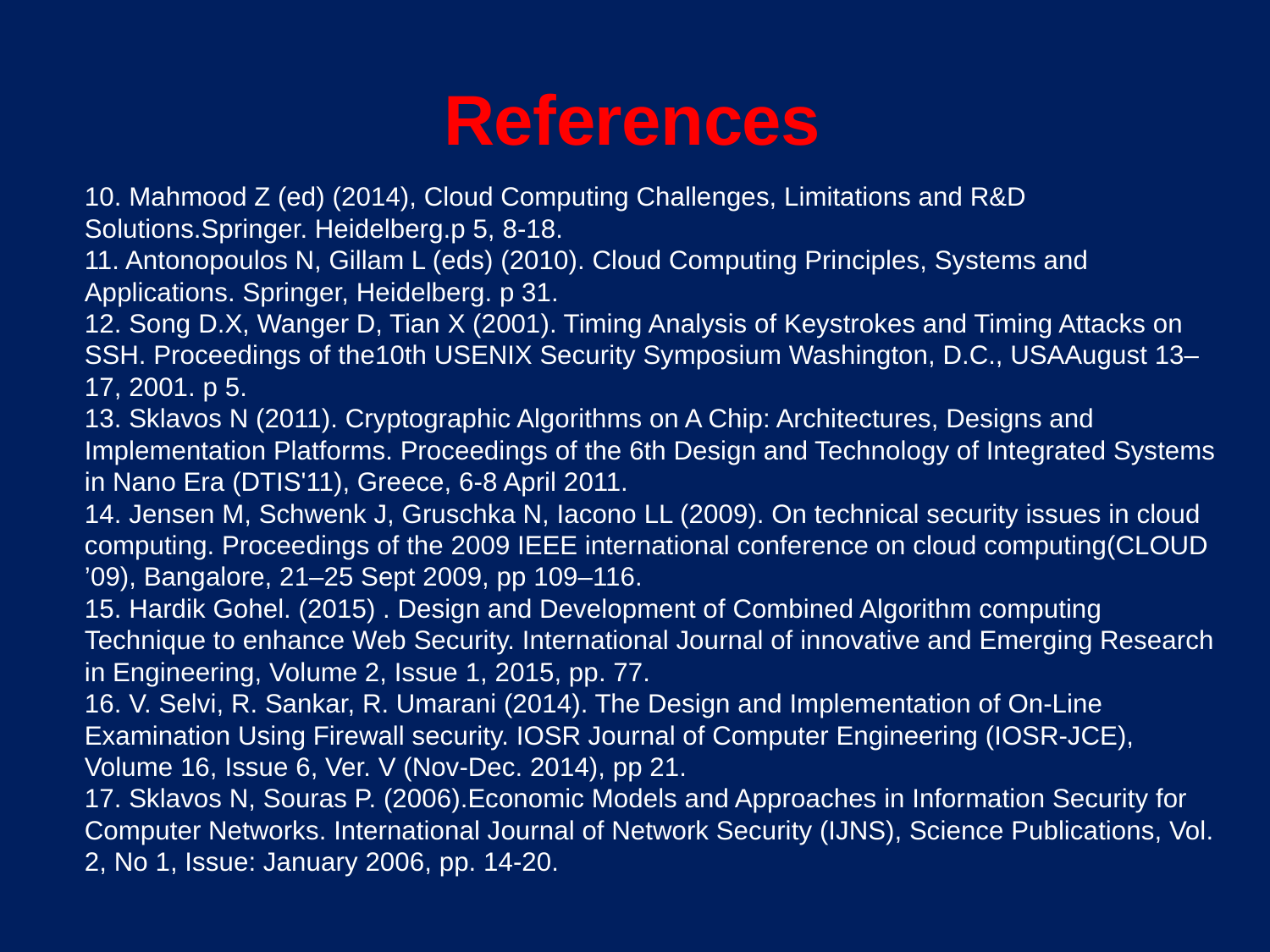

References
10. Mahmood Z (ed) (2014), Cloud Computing Challenges, Limitations and R&D Solutions.Springer. Heidelberg.p 5, 8-18.
11. Antonopoulos N, Gillam L (eds) (2010). Cloud Computing Principles, Systems and Applications. Springer, Heidelberg. p 31.
12. Song D.X, Wanger D, Tian X (2001). Timing Analysis of Keystrokes and Timing Attacks on SSH. Proceedings of the10th USENIX Security Symposium Washington, D.C., USAAugust 13–17, 2001. p 5.
13. Sklavos N (2011). Cryptographic Algorithms on A Chip: Architectures, Designs and Implementation Platforms. Proceedings of the 6th Design and Technology of Integrated Systems in Nano Era (DTIS'11), Greece, 6-8 April 2011.
14. Jensen M, Schwenk J, Gruschka N, Iacono LL (2009). On technical security issues in cloud computing. Proceedings of the 2009 IEEE international conference on cloud computing(CLOUD ’09), Bangalore, 21–25 Sept 2009, pp 109–116.
15. Hardik Gohel. (2015) . Design and Development of Combined Algorithm computing Technique to enhance Web Security. International Journal of innovative and Emerging Research in Engineering, Volume 2, Issue 1, 2015, pp. 77.
16. V. Selvi, R. Sankar, R. Umarani (2014). The Design and Implementation of On-Line Examination Using Firewall security. IOSR Journal of Computer Engineering (IOSR-JCE), Volume 16, Issue 6, Ver. V (Nov-Dec. 2014), pp 21.
17. Sklavos N, Souras P. (2006).Economic Models and Approaches in Information Security for Computer Networks. International Journal of Network Security (IJNS), Science Publications, Vol. 2, No 1, Issue: January 2006, pp. 14-20.